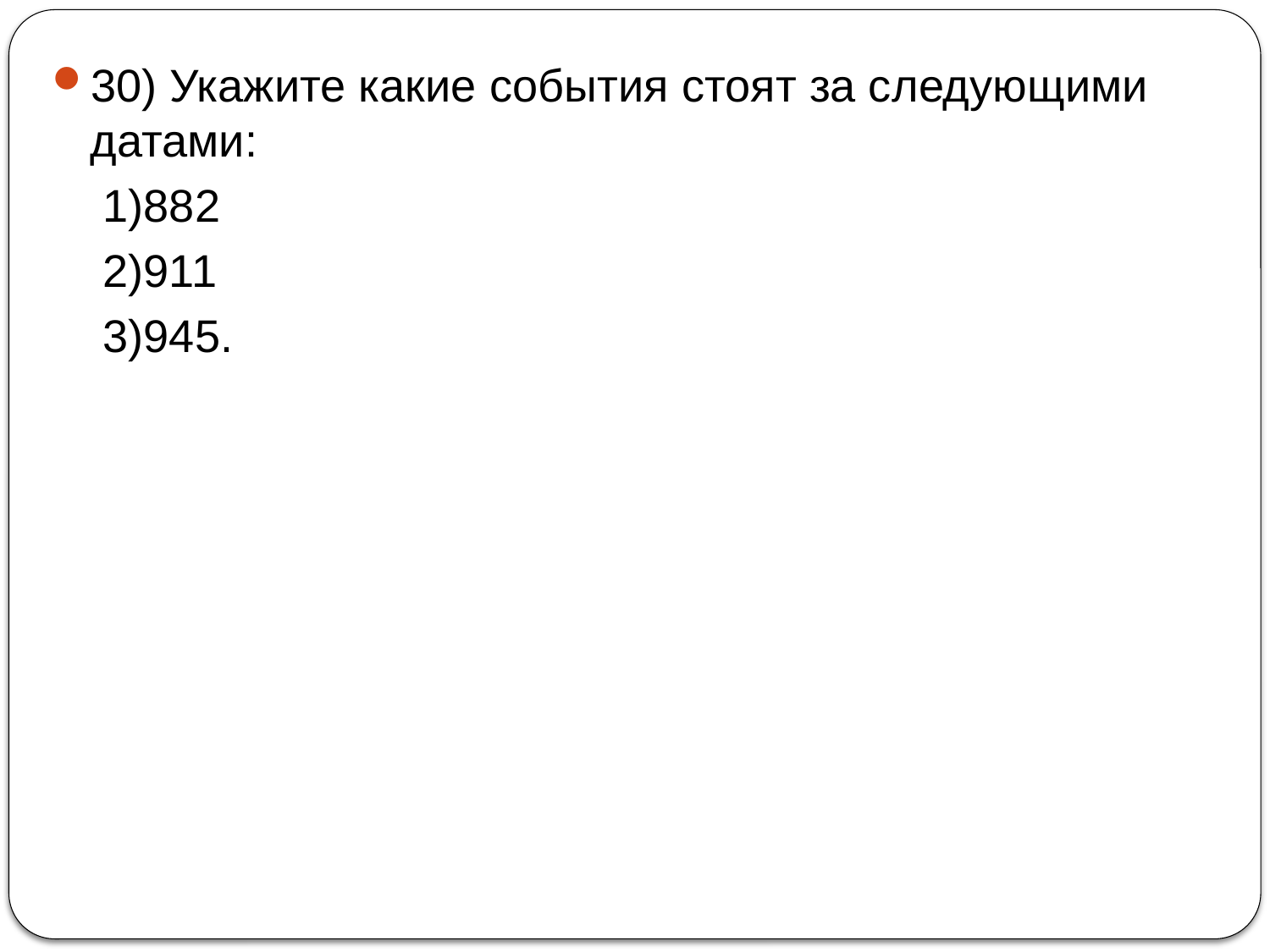

30) Укажите какие события стоят за следующими датами:
    1)882
    2)911
    3)945.